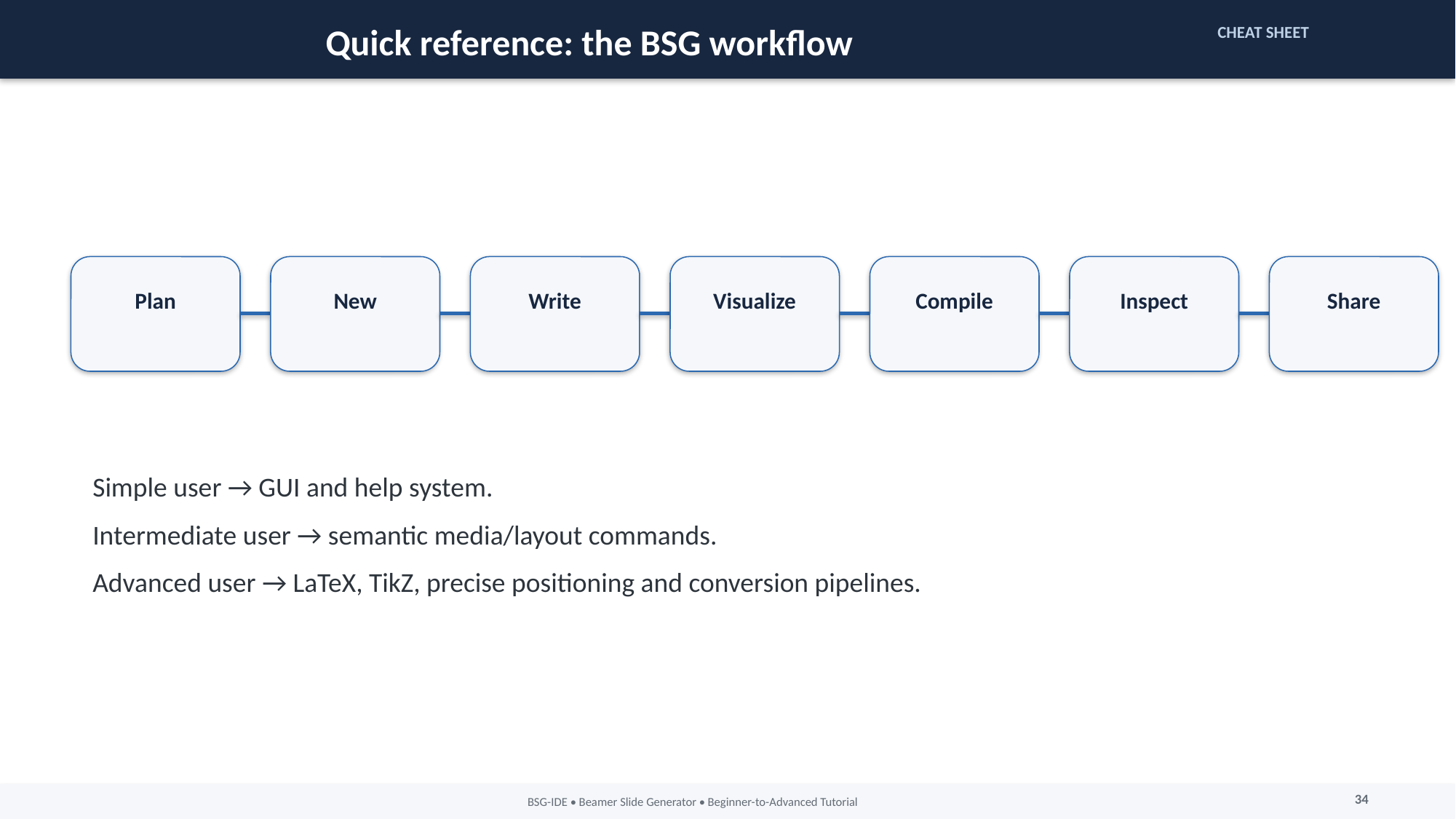

Quick reference: the BSG workflow
CHEAT SHEET

Plan
New
Write
Visualize
Compile
Inspect
Share
Simple user → GUI and help system.
Intermediate user → semantic media/layout commands.
Advanced user → LaTeX, TikZ, precise positioning and conversion pipelines.

34
BSG-IDE • Beamer Slide Generator • Beginner-to-Advanced Tutorial